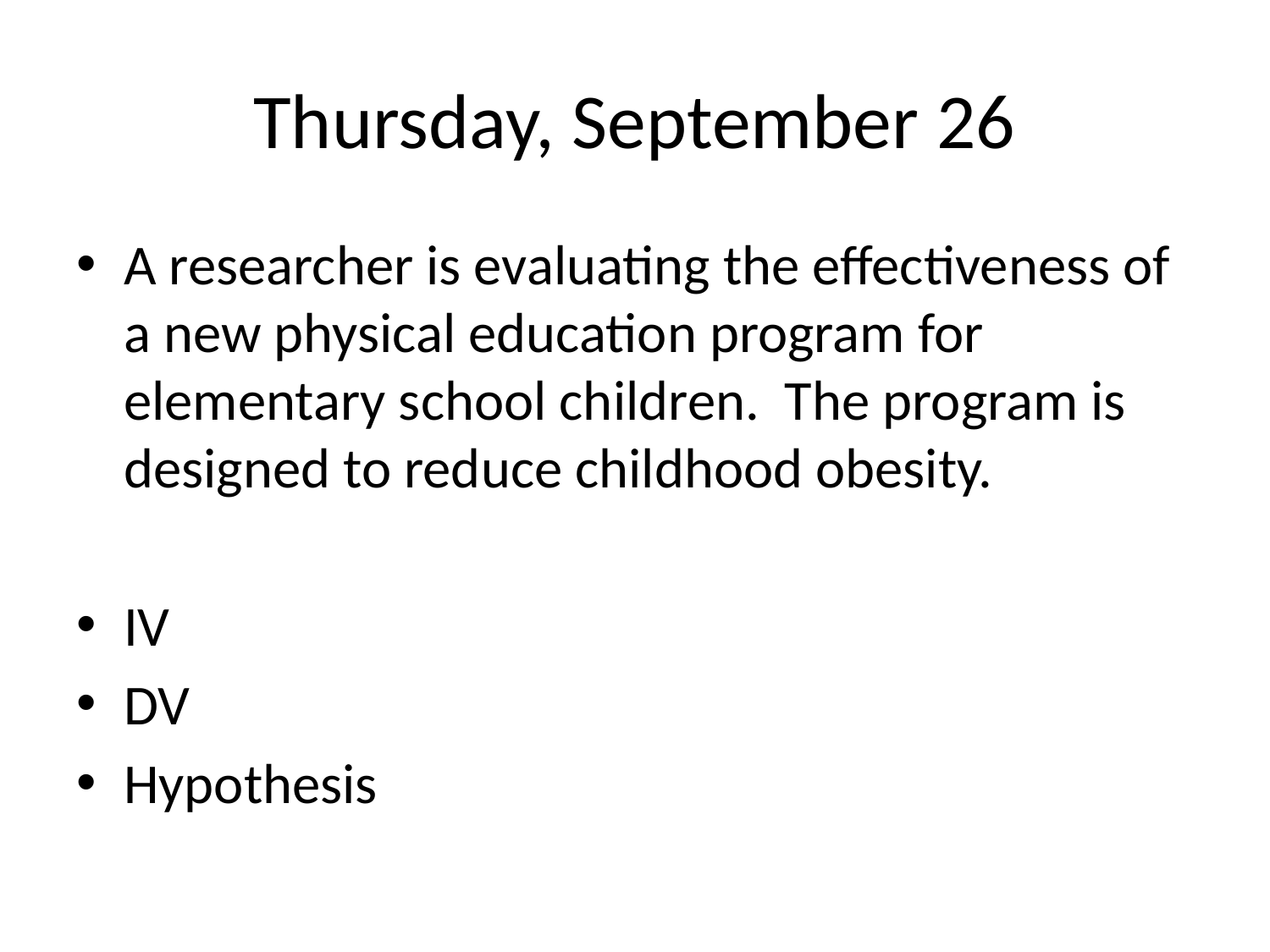

# Thursday, September 26
A researcher is evaluating the effectiveness of a new physical education program for elementary school children.  The program is designed to reduce childhood obesity.

IV
DV
Hypothesis